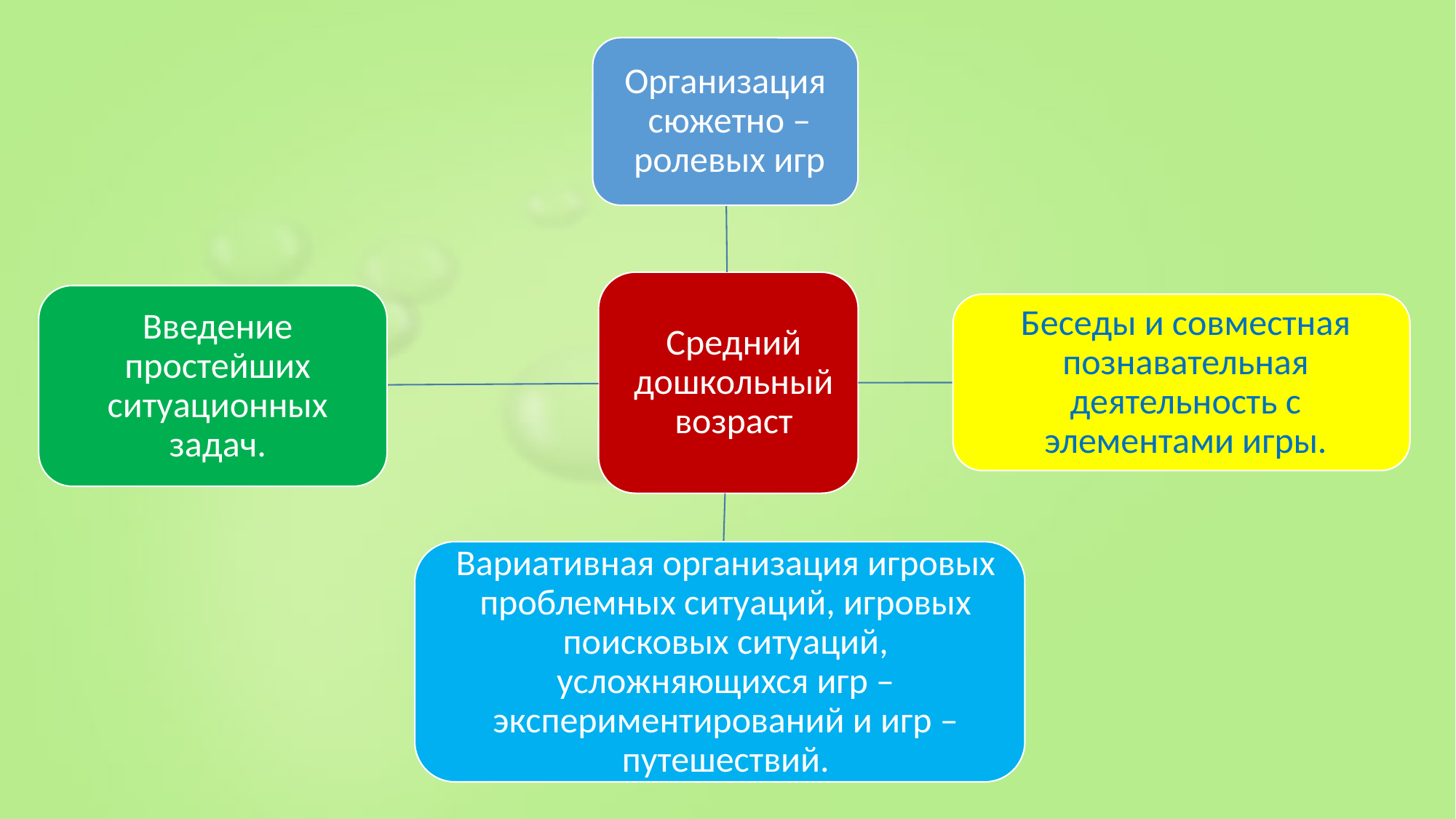

Средний дошкольный возраст
Организация  сюжетно – ролевых игр
Беседы и совместная познавательная деятельность с элементами игры.
Вариативная организация игровых проблемных ситуаций, игровых поисковых ситуаций, усложняющихся игр –экспериментирований и игр – путешествий.
Введение простейших ситуационных задач.